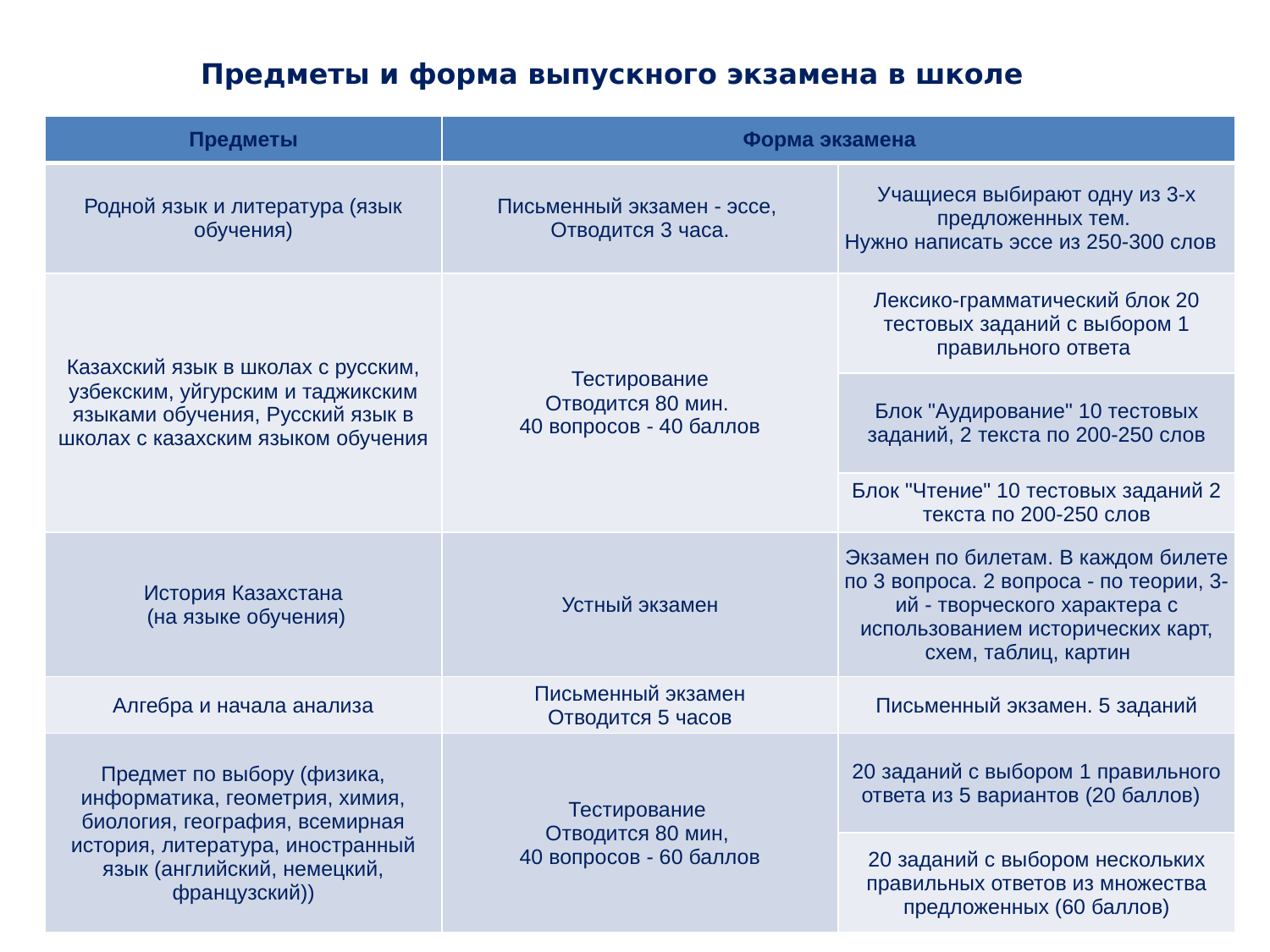

Предметы и форма выпускного экзамена в школе

| Предметы | Форма экзамена |  |
| --- | --- | --- |
| Родной язык и литература (язык обучения) | Письменный экзамен - эссе,  Отводится 3 часа. | Учащиеся выбирают одну из 3-х предложенных тем.  Нужно написать эссе из 250-300 слов |
| Казахский язык в школах с русским, узбекским, уйгурским и таджикским языками обучения, Русский язык в школах с казахским языком обучения | Тестирование Отводится 80 мин. 40 вопросов - 40 баллов | Лексико-грамматический блок 20 тестовых заданий с выбором 1 правильного ответа |
|  |  | Блок "Аудирование" 10 тестовых заданий, 2 текста по 200-250 слов |
|  |  | Блок "Чтение" 10 тестовых заданий 2 текста по 200-250 слов |
| История Казахстана (на языке обучения) | Устный экзамен | Экзамен по билетам. В каждом билете по 3 вопроса. 2 вопроса - по теории, 3-ий - творческого характера с использованием исторических карт, схем, таблиц, картин |
| Алгебра и начала анализа | Письменный экзамен Отводится 5 часов | Письменный экзамен. 5 заданий |
| Предмет по выбору (физика, информатика, геометрия, химия, биология, география, всемирная история, литература, иностранный язык (английский, немецкий, французский)) | Тестирование  Отводится 80 мин, 40 вопросов - 60 баллов | 20 заданий с выбором 1 правильного ответа из 5 вариантов (20 баллов) |
|  |  | 20 заданий с выбором нескольких правильных ответов из множества предложенных (60 баллов) |